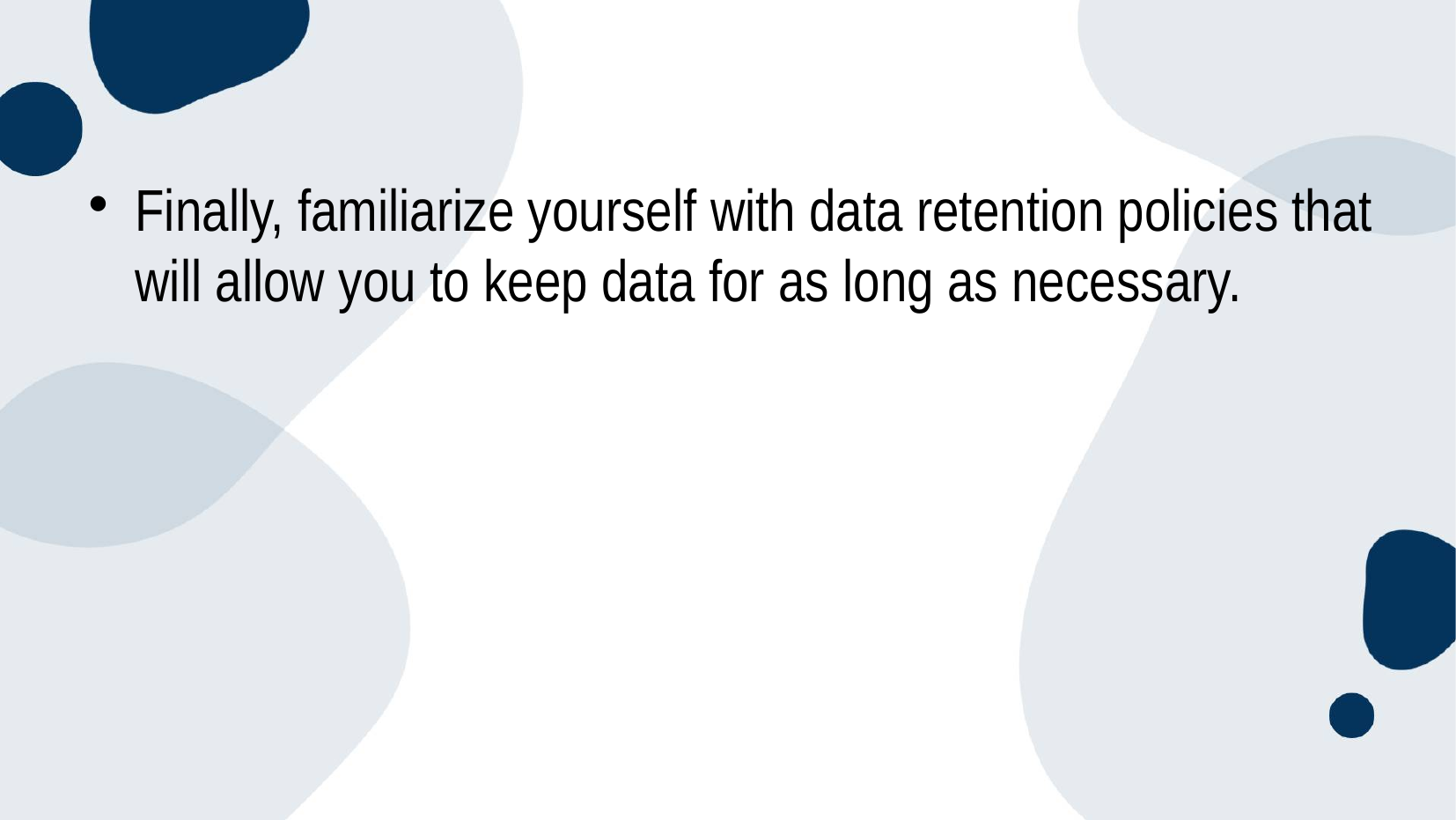

#
Finally, familiarize yourself with data retention policies that will allow you to keep data for as long as necessary.